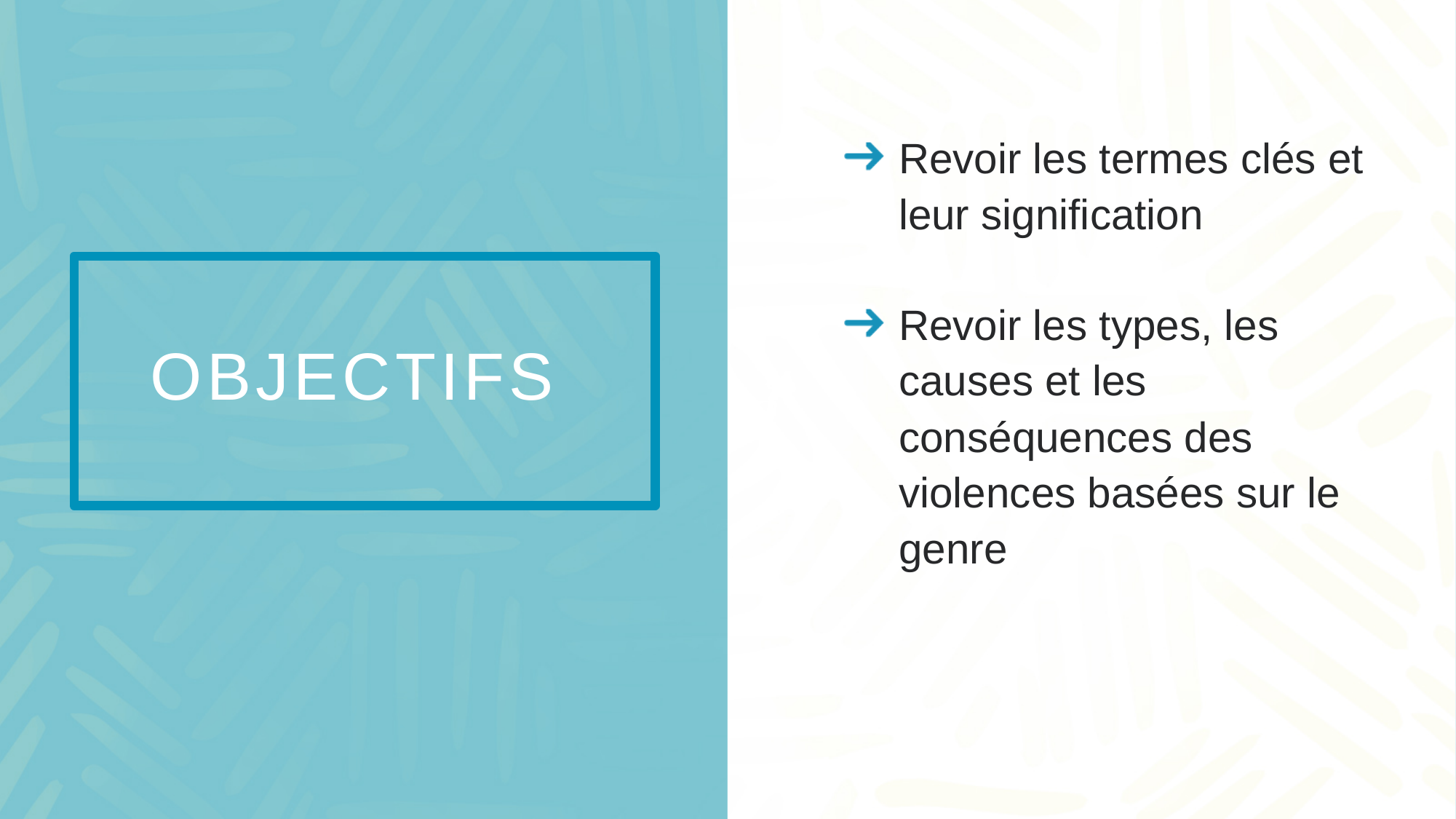

Revoir les termes clés et leur signification
Revoir les types, les causes et les conséquences des violences basées sur le genre

# Objectifs